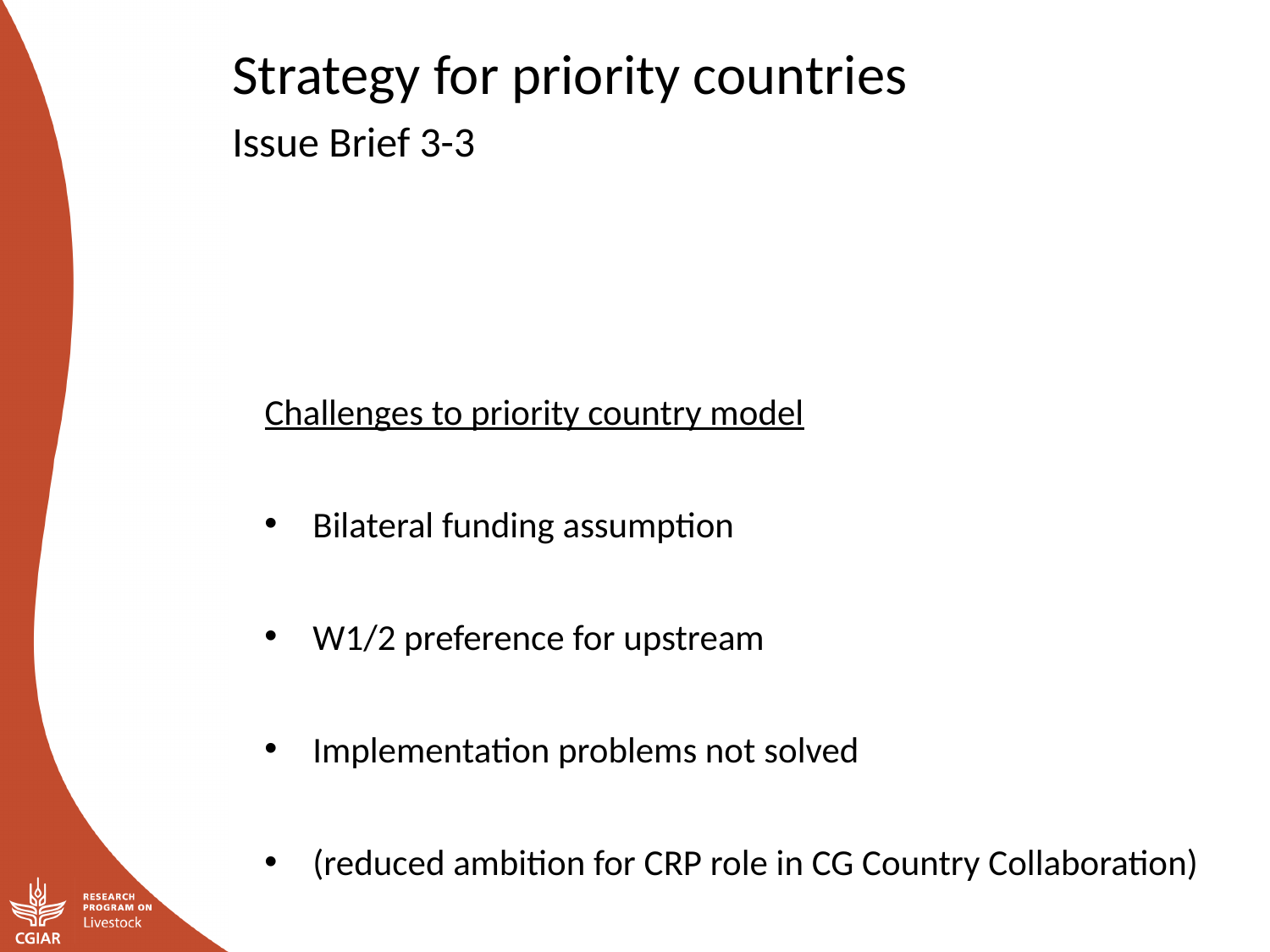

Strategy for priority countries
Issue Brief 3-3

Challenges to priority country model
Bilateral funding assumption
W1/2 preference for upstream
Implementation problems not solved
(reduced ambition for CRP role in CG Country Collaboration)